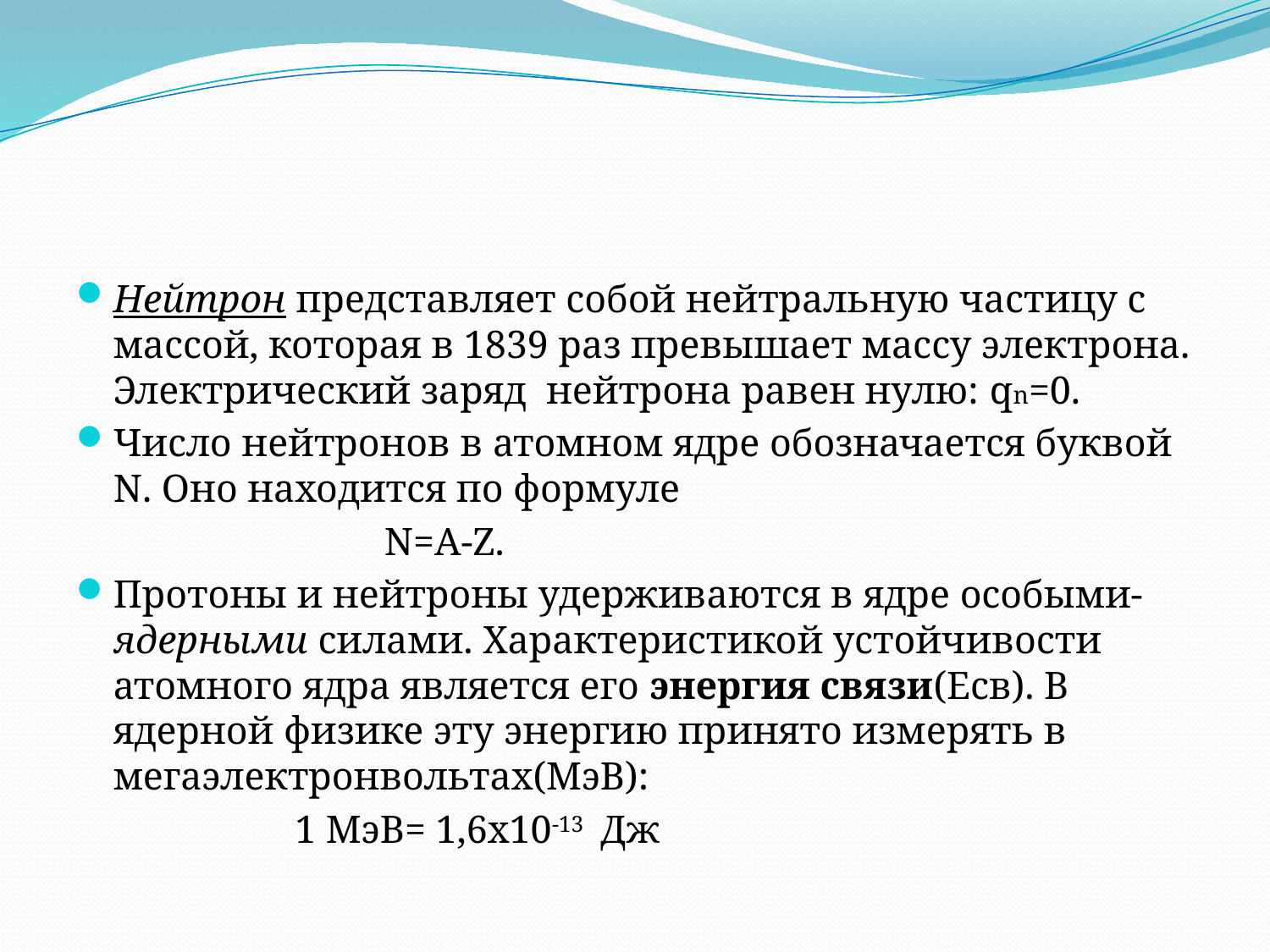

#
Нейтрон представляет собой нейтральную частицу с массой, которая в 1839 раз превышает массу электрона. Электрический заряд  нейтрона равен нулю: qn=0.
Число нейтронов в атомном ядре обозначается буквой N. Оно находится по формуле
                               N=A-Z.
Протоны и нейтроны удерживаются в ядре особыми-ядерными силами. Характеристикой устойчивости атомного ядра является его энергия связи(Есв). В ядерной физике эту энергию принято измерять в мегаэлектронвольтах(МэВ):
                      1 МэВ= 1,6х10-13   Дж